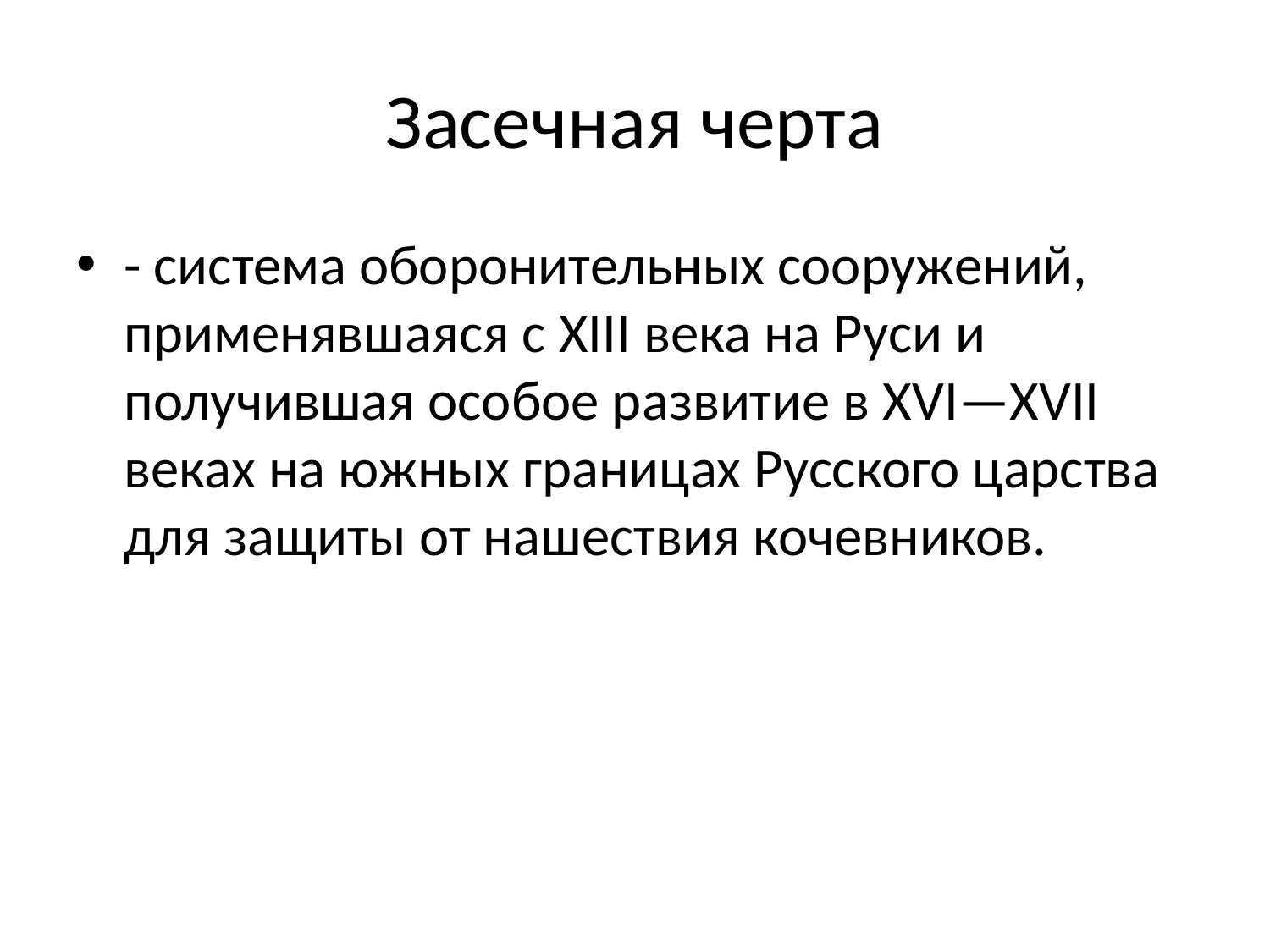

# Засечная черта
- система оборонительных сооружений, применявшаяся с XIII века на Руси и получившая особое развитие в XVI—XVII веках на южных границах Русского царства для защиты от нашествия кочевников.